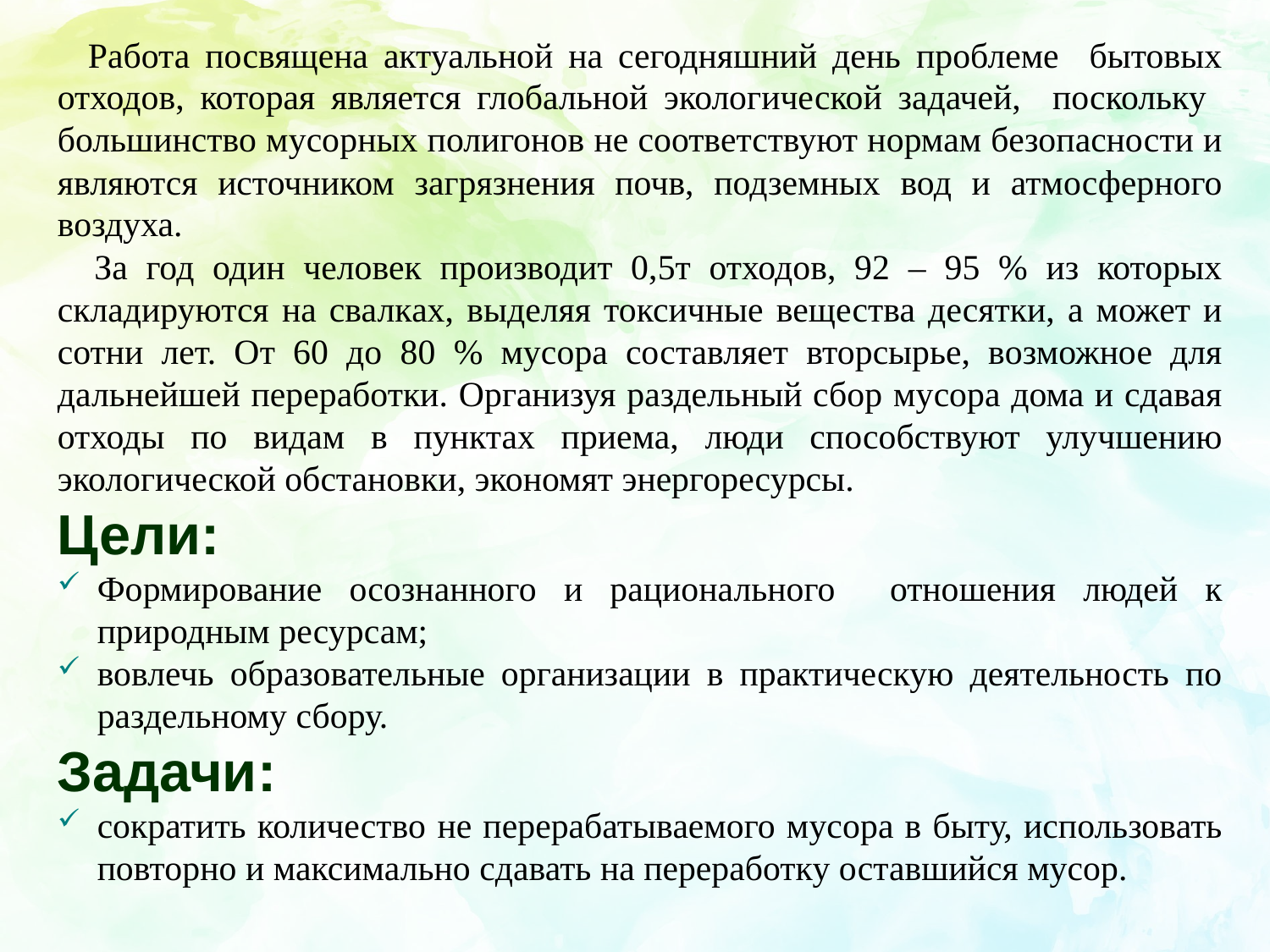

Работа посвящена актуальной на сегодняшний день проблеме  бытовых отходов, которая является глобальной экологической задачей,  поскольку  большинство мусорных полигонов не соответствуют нормам безопасности и являются источником загрязнения почв, подземных вод и атмосферного воздуха.
  За год один человек производит 0,5т отходов, 92 – 95 % из которых складируются на свалках, выделяя токсичные вещества десятки, а может и сотни лет. От 60 до 80 % мусора составляет вторсырье, возможное для дальнейшей переработки. Организуя раздельный сбор мусора дома и сдавая отходы по видам в пунктах приема, люди способствуют улучшению экологической обстановки, экономят энергоресурсы.
Цели:
Формирование осознанного и рационального  отношения людей к природным ресурсам;
вовлечь образовательные организации в практическую деятельность по раздельному сбору.
Задачи:
сократить количество не перерабатываемого мусора в быту, использовать повторно и максимально сдавать на переработку оставшийся мусор.